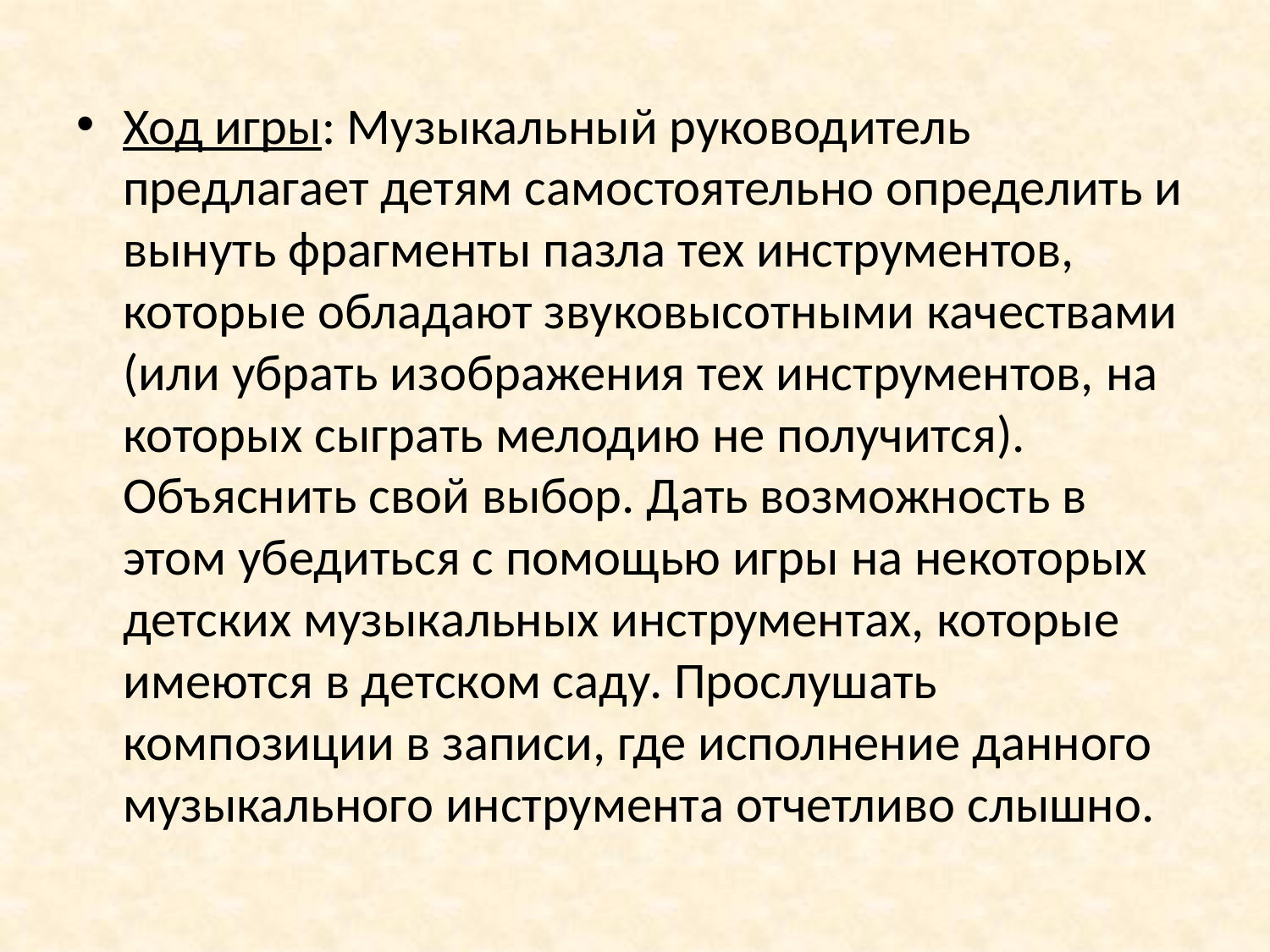

Ход игры: Музыкальный руководитель предлагает детям самостоятельно определить и вынуть фрагменты пазла тех инструментов, которые обладают звуковысотными качествами (или убрать изображения тех инструментов, на которых сыграть мелодию не получится). Объяснить свой выбор. Дать возможность в этом убедиться с помощью игры на некоторых детских музыкальных инструментах, которые имеются в детском саду. Прослушать композиции в записи, где исполнение данного музыкального инструмента отчетливо слышно.